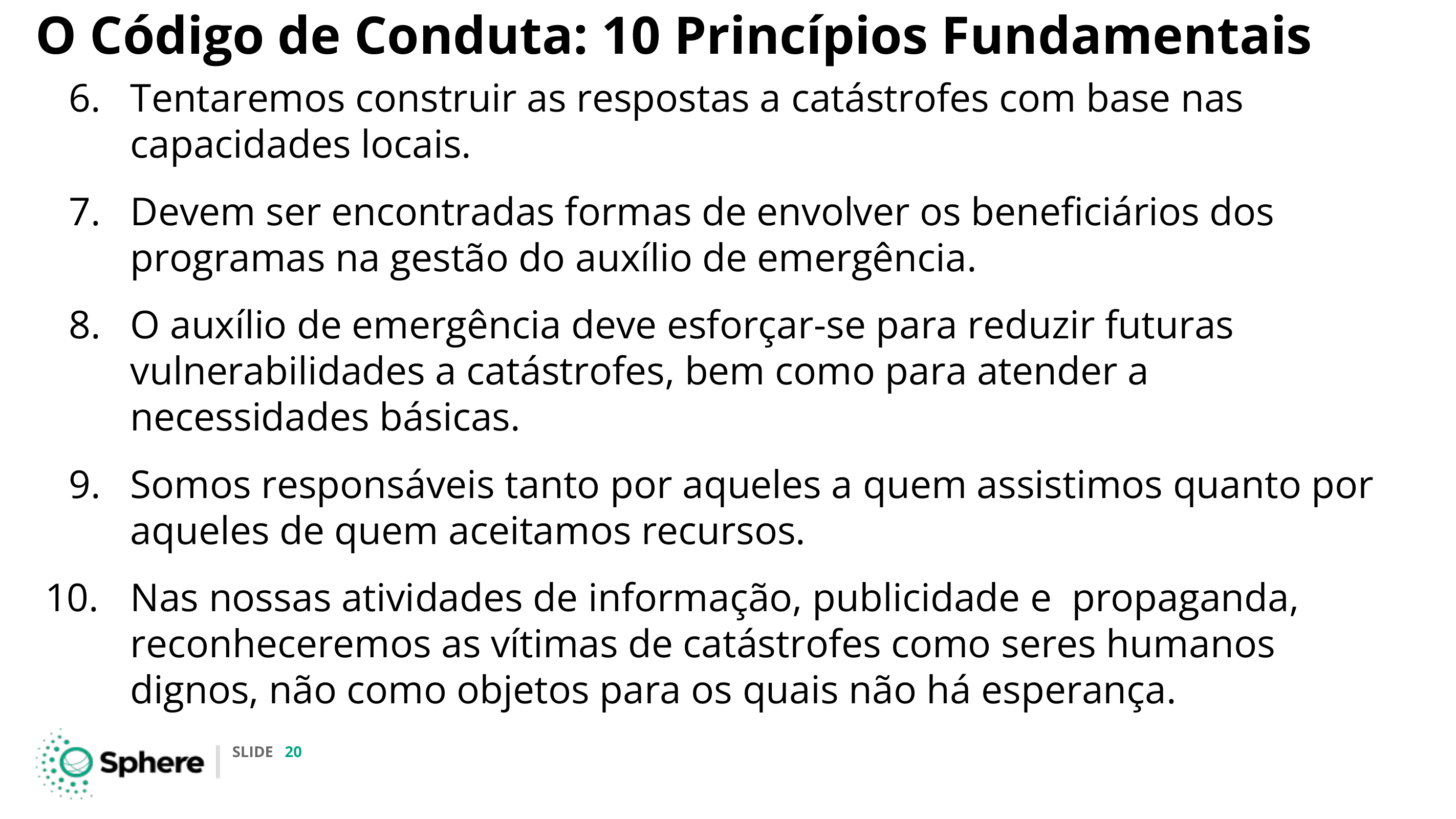

# O Código de Conduta: 10 Princípios Fundamentais
Tentaremos construir as respostas a catástrofes com base nas capacidades locais.
Devem ser encontradas formas de envolver os beneﬁciários dos  programas na gestão do auxílio de emergência.
O auxílio de emergência deve esforçar-se para reduzir futuras  vulnerabilidades a catástrofes, bem como para atender a  necessidades básicas.
Somos responsáveis tanto por aqueles a quem assistimos quanto por aqueles de quem aceitamos recursos.
Nas nossas atividades de informação, publicidade e  propaganda, reconheceremos as vítimas de catástrofes como seres humanos dignos, não como objetos para os quais não há esperança.
SLIDE   20